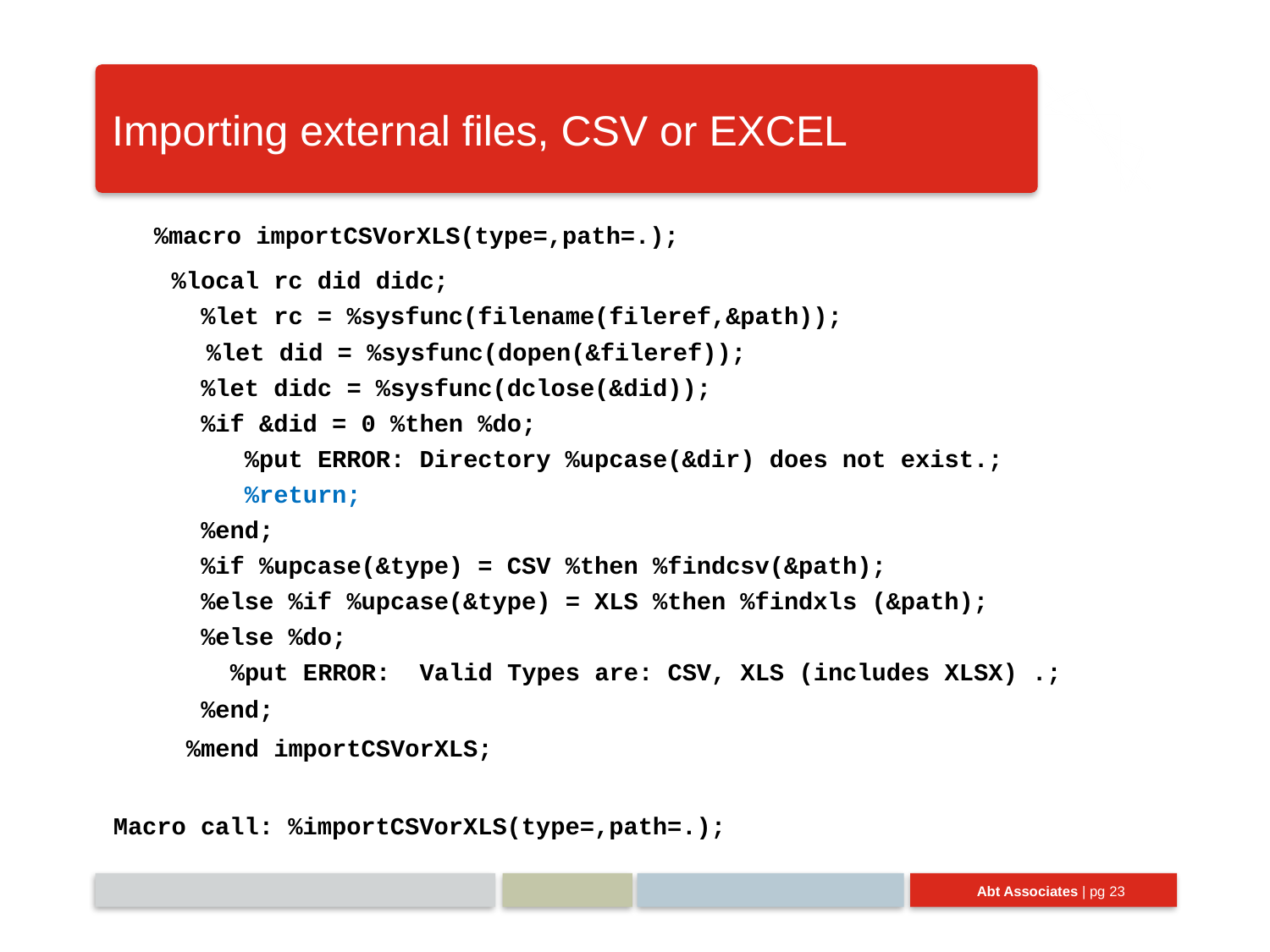

# Importing external files, CSV or EXCEL
   %macro importCSVorXLS(type=,path=.);
    %local rc did didc;
      %let rc = %sysfunc(filename(fileref,&path));
        %let did = %sysfunc(dopen(&fileref));
      %let didc = %sysfunc(dclose(&did));
      %if &did = 0 %then %do;
         %put ERROR: Directory %upcase(&dir) does not exist.;
         %return;
      %end;
      %if %upcase(&type) = CSV %then %findcsv(&path);
      %else %if %upcase(&type) = XLS %then %findxls (&path);
      %else %do;
        %put ERROR:  Valid Types are: CSV, XLS (includes XLSX) .;
      %end;
     %mend importCSVorXLS;

Macro call: %importCSVorXLS(type=,path=.);